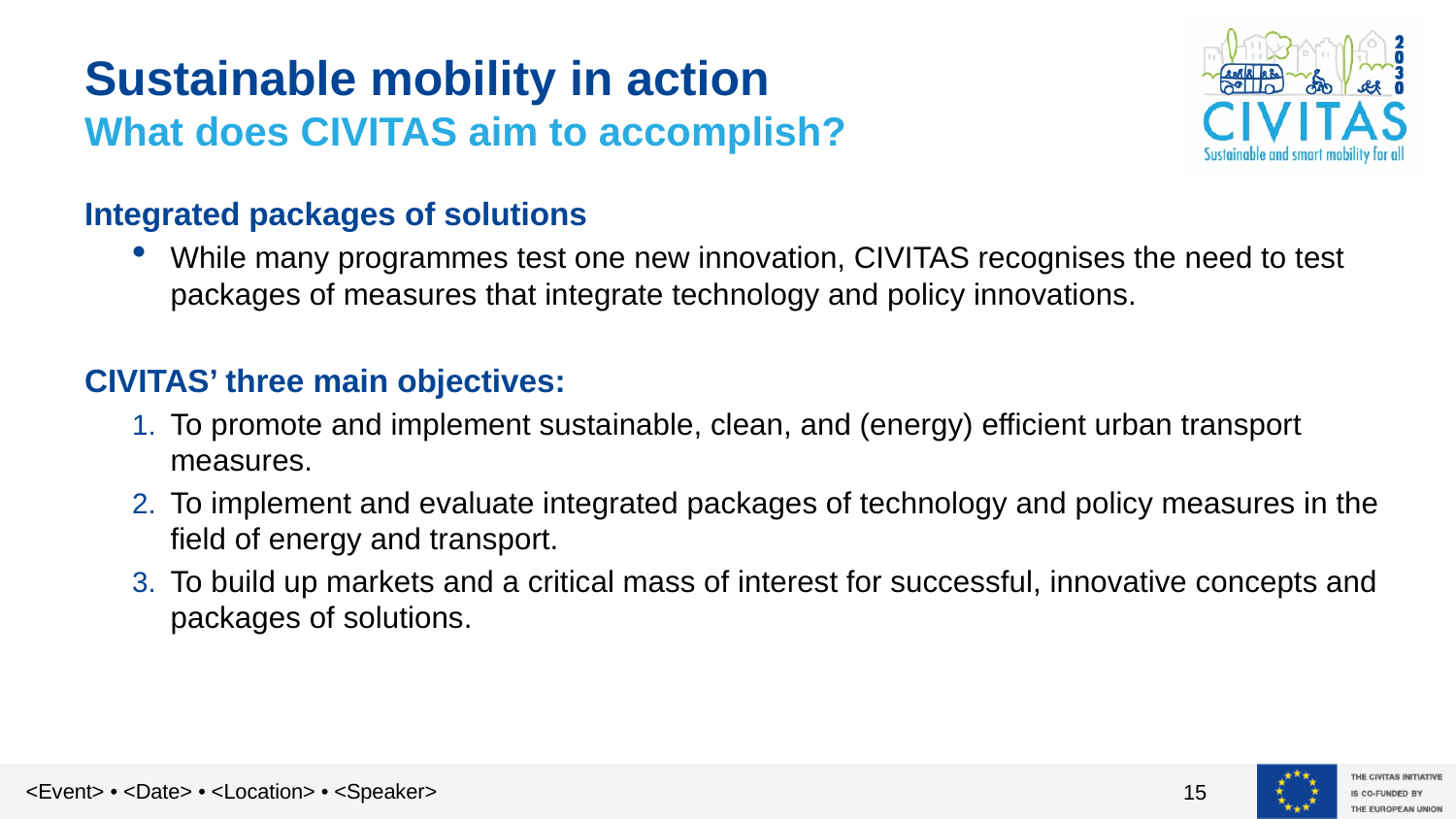

Sustainable mobility in action
What does CIVITAS aim to accomplish?
Integrated packages of solutions
While many programmes test one new innovation, CIVITAS recognises the need to test packages of measures that integrate technology and policy innovations.

CIVITAS’ three main objectives:
To promote and implement sustainable, clean, and (energy) efficient urban transport measures.
To implement and evaluate integrated packages of technology and policy measures in the field of energy and transport.
To build up markets and a critical mass of interest for successful, innovative concepts and packages of solutions.
<Event> • <Date> • <Location> • <Speaker>
15